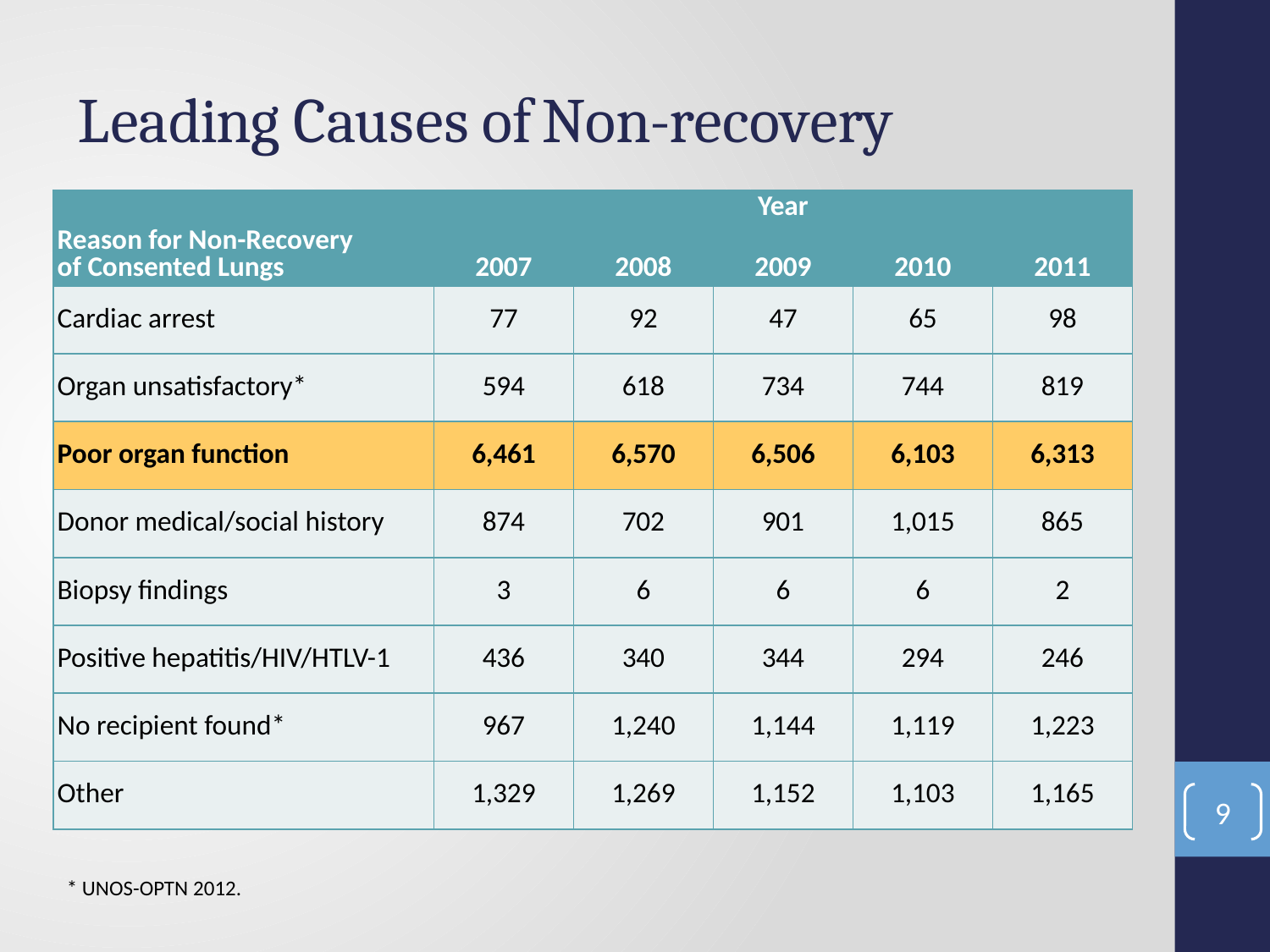

# Leading Causes of Non-recovery
| Reason for Non-Recovery of Consented Lungs | Year |  |  |  |  |
| --- | --- | --- | --- | --- | --- |
|  | 2007 | 2008 | 2009 | 2010 | 2011 |
| Cardiac arrest | 77 | 92 | 47 | 65 | 98 |
| Organ unsatisfactory\* | 594 | 618 | 734 | 744 | 819 |
| Poor organ function | 6,461 | 6,570 | 6,506 | 6,103 | 6,313 |
| Donor medical/social history | 874 | 702 | 901 | 1,015 | 865 |
| Biopsy findings | 3 | 6 | 6 | 6 | 2 |
| Positive hepatitis/HIV/HTLV-1 | 436 | 340 | 344 | 294 | 246 |
| No recipient found\* | 967 | 1,240 | 1,144 | 1,119 | 1,223 |
| Other | 1,329 | 1,269 | 1,152 | 1,103 | 1,165 |
9
* UNOS-OPTN 2012.